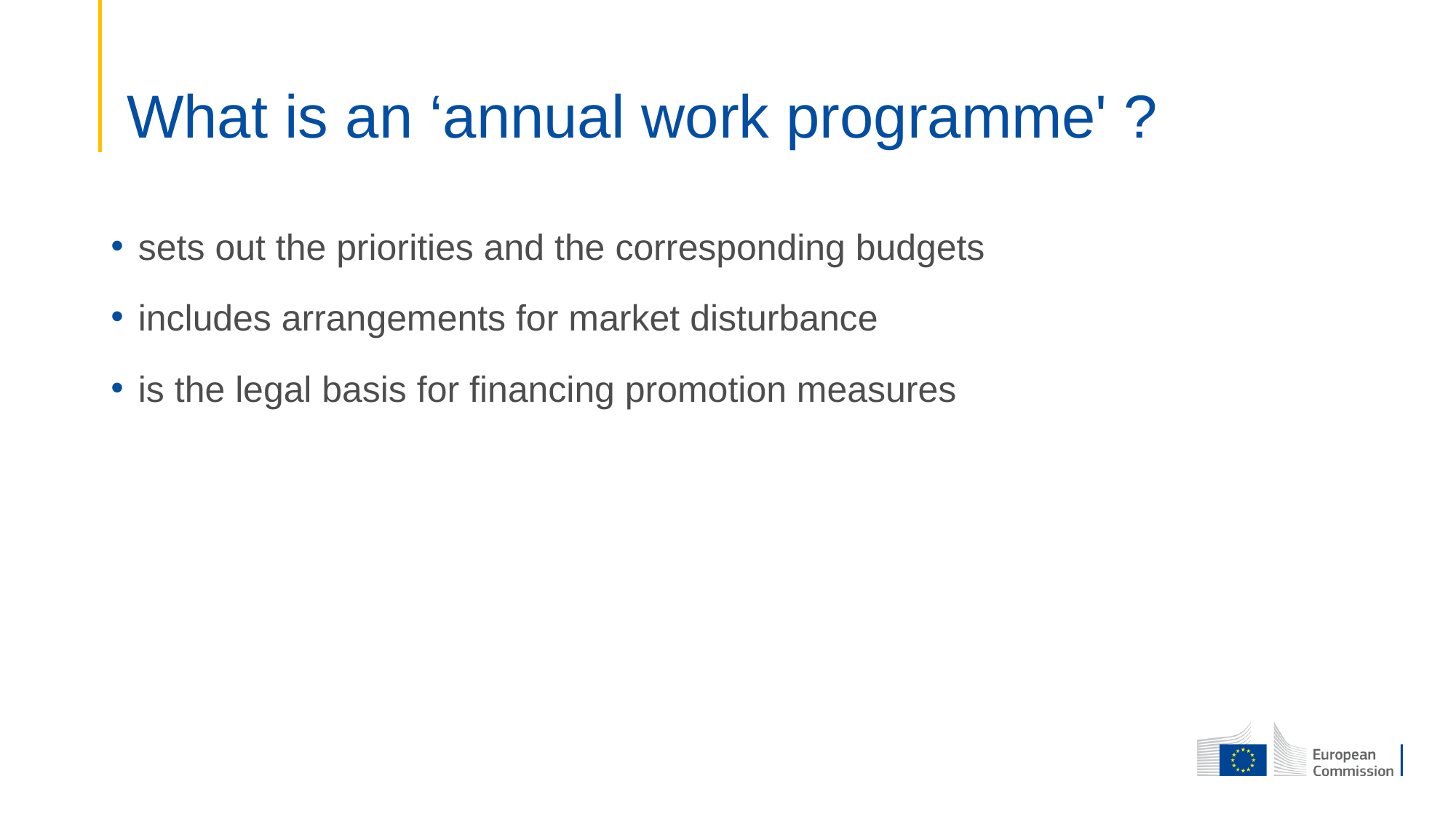

# What is an ‘annual work programme' ?
sets out the priorities and the corresponding budgets
includes arrangements for market disturbance
is the legal basis for financing promotion measures